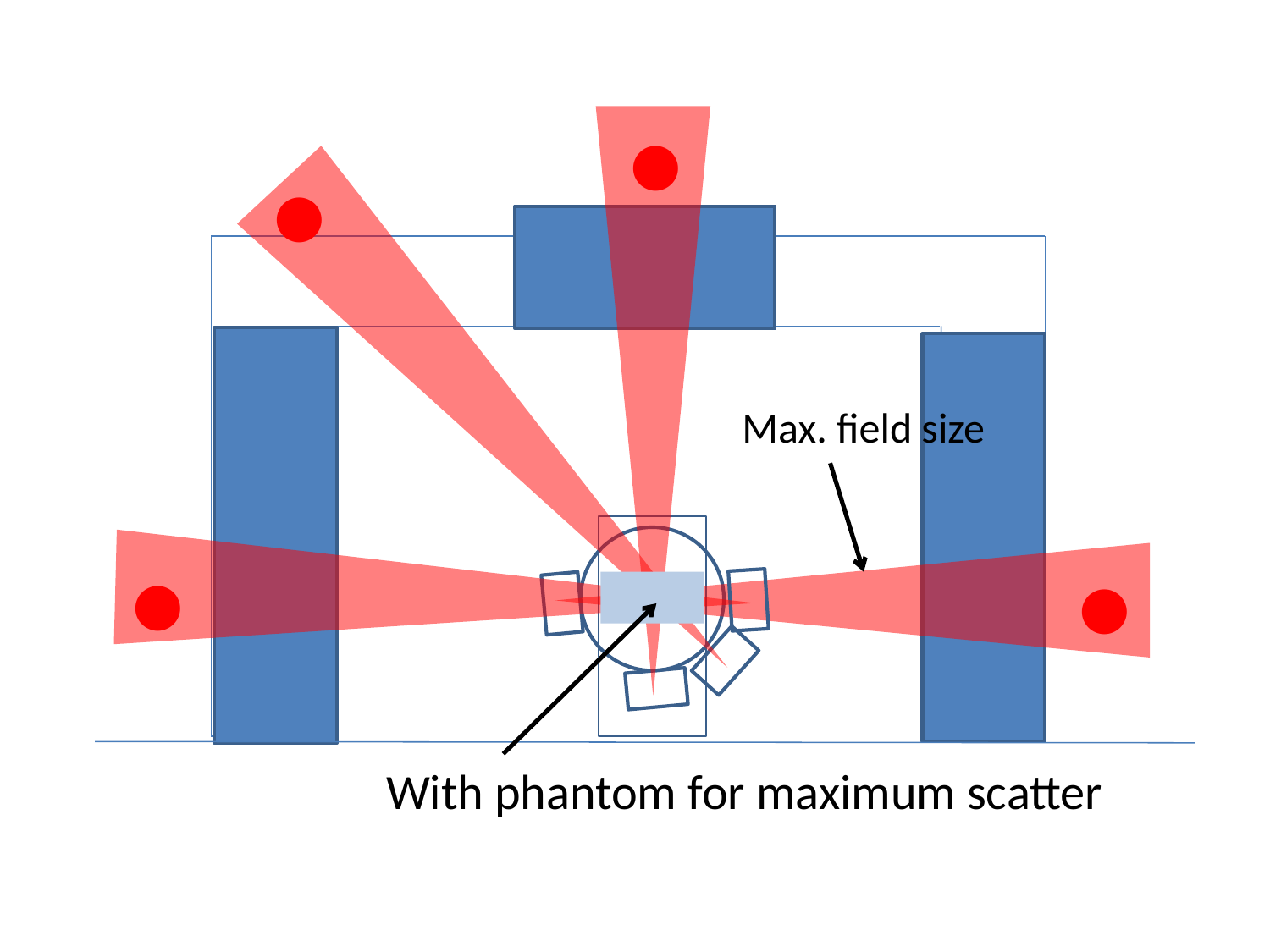

•
•

Max. field size

•
•

With phantom for maximum scatter